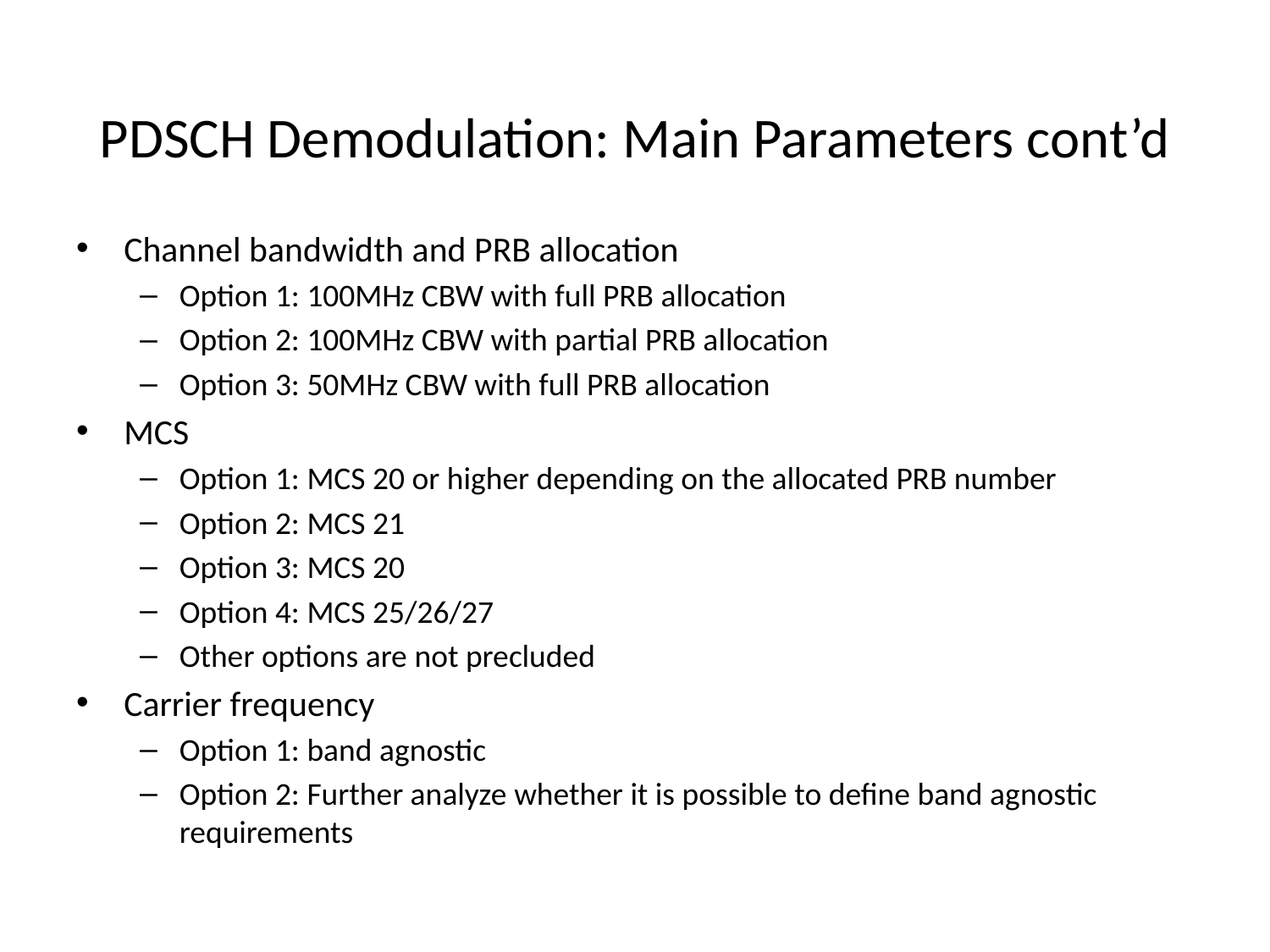

# PDSCH Demodulation: Main Parameters cont’d
Channel bandwidth and PRB allocation
Option 1: 100MHz CBW with full PRB allocation
Option 2: 100MHz CBW with partial PRB allocation
Option 3: 50MHz CBW with full PRB allocation
MCS
Option 1: MCS 20 or higher depending on the allocated PRB number
Option 2: MCS 21
Option 3: MCS 20
Option 4: MCS 25/26/27
Other options are not precluded
Carrier frequency
Option 1: band agnostic
Option 2: Further analyze whether it is possible to define band agnostic requirements